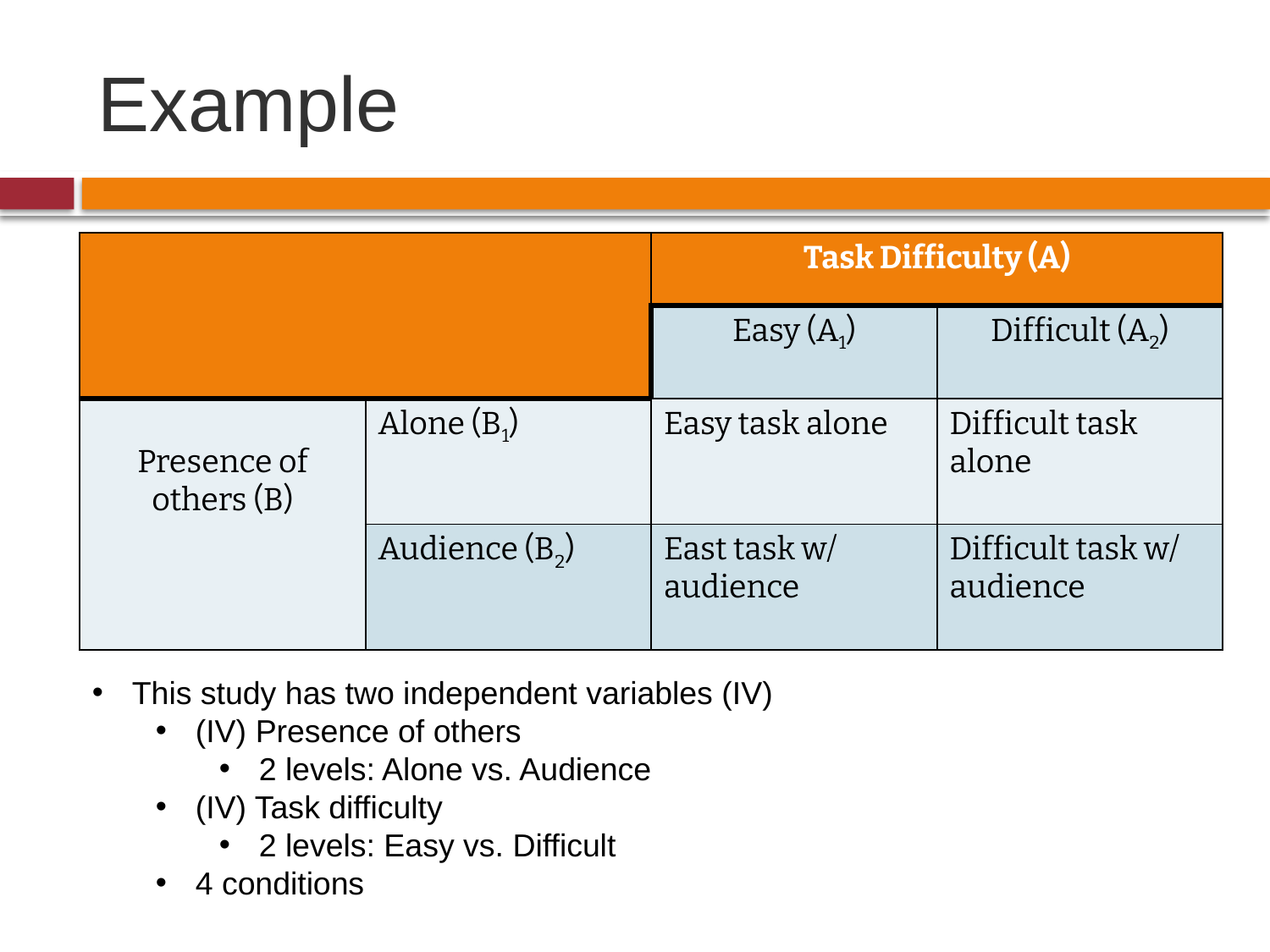

# Example
|  |  | Task Difficulty (A) |  |
| --- | --- | --- | --- |
|  |  | Easy (A1) | Difficult (A2) |
| Presence of others (B) | Alone (B1) | Easy task alone | Difficult task alone |
|  | Audience (B2) | East task w/ audience | Difficult task w/ audience |
This study has two independent variables (IV)
(IV) Presence of others
2 levels: Alone vs. Audience
(IV) Task difficulty
2 levels: Easy vs. Difficult
4 conditions